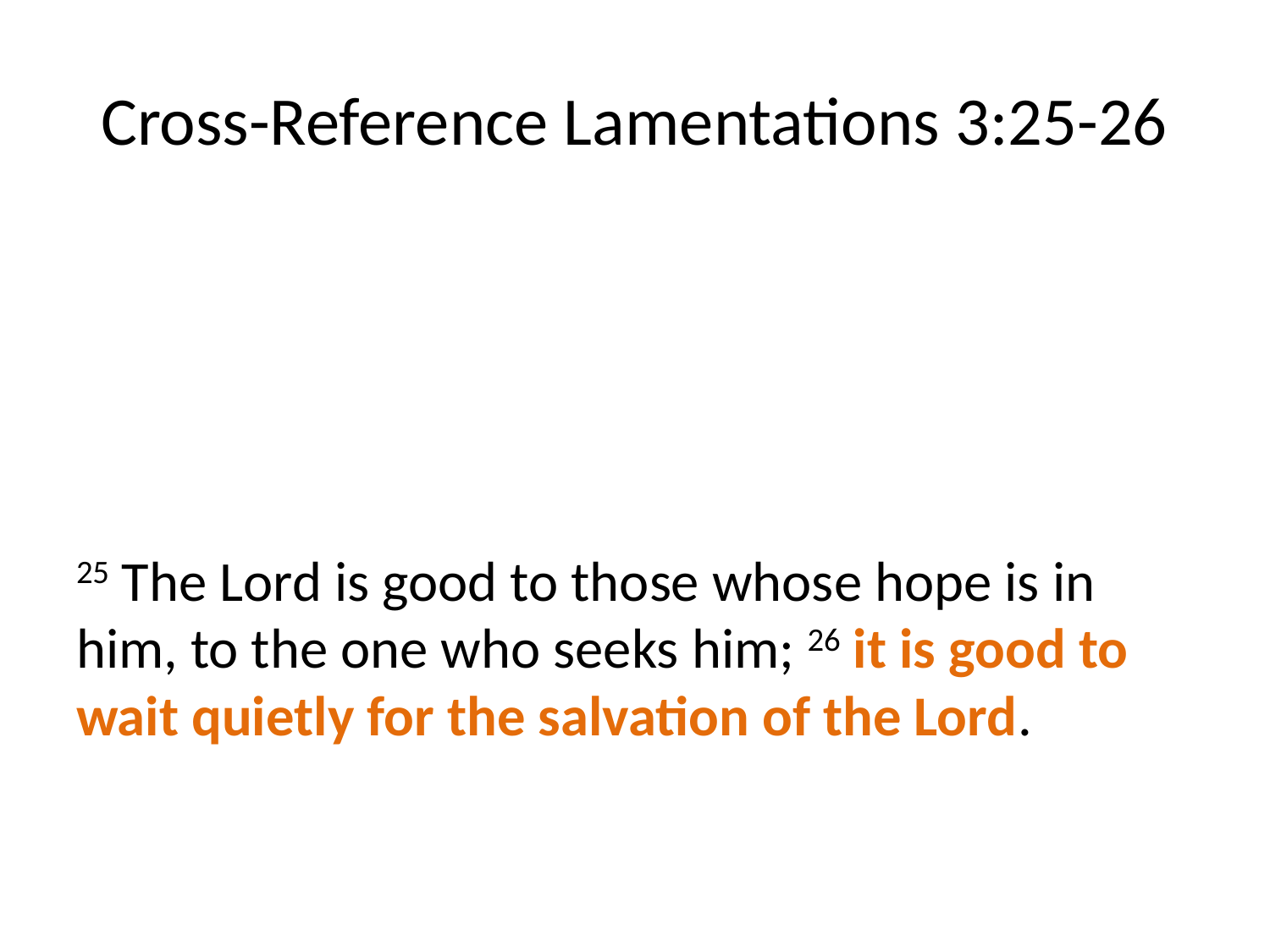

# Cross-Reference Lamentations 3:25-26

25 The Lord is good to those whose hope is in him, to the one who seeks him; 26 it is good to wait quietly for the salvation of the Lord.